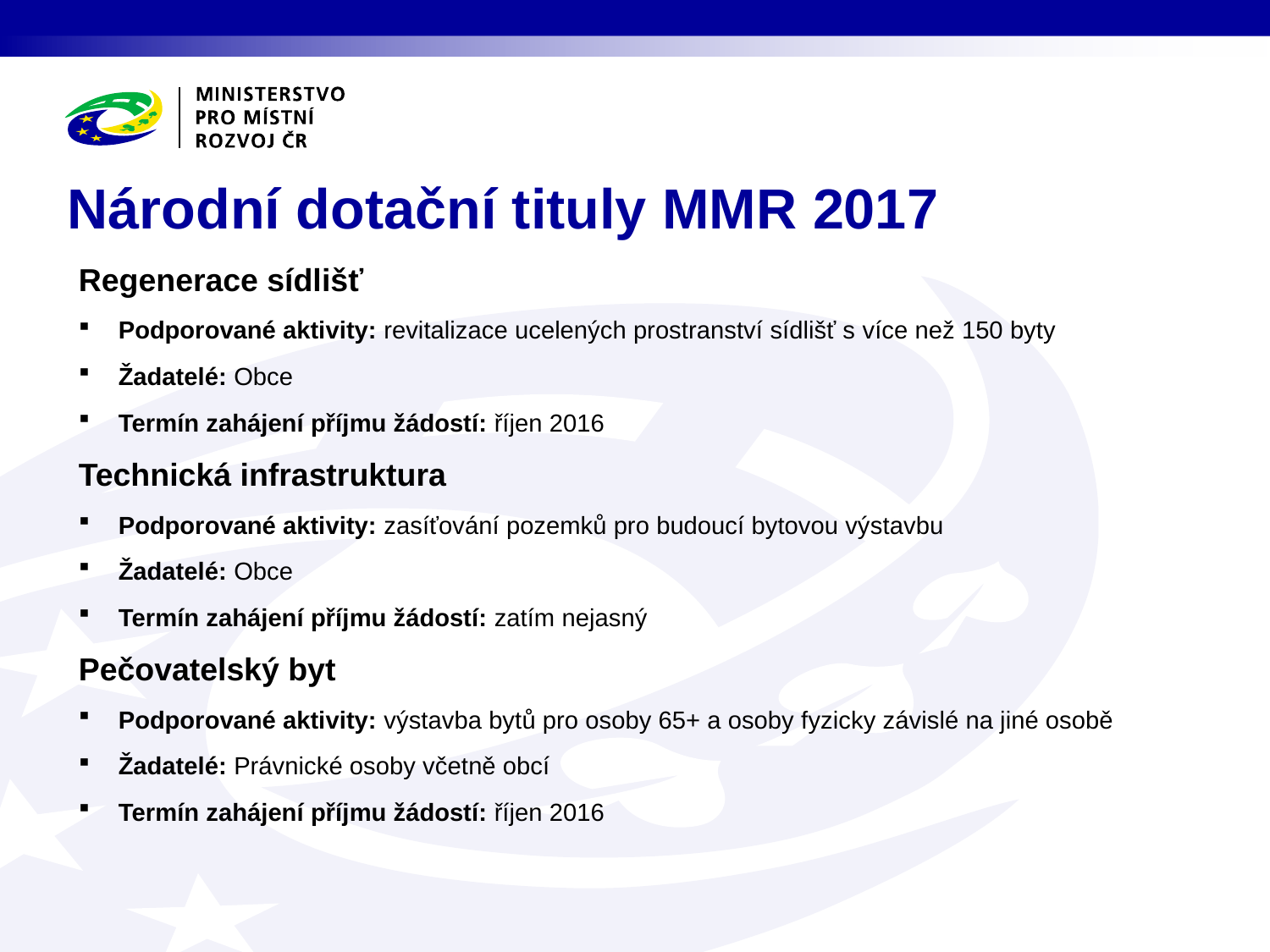

# Národní dotační tituly MMR 2017
Regenerace sídlišť
Podporované aktivity: revitalizace ucelených prostranství sídlišť s více než 150 byty
Žadatelé: Obce
Termín zahájení příjmu žádostí: říjen 2016
Technická infrastruktura
Podporované aktivity: zasíťování pozemků pro budoucí bytovou výstavbu
Žadatelé: Obce
Termín zahájení příjmu žádostí: zatím nejasný
Pečovatelský byt
Podporované aktivity: výstavba bytů pro osoby 65+ a osoby fyzicky závislé na jiné osobě
Žadatelé: Právnické osoby včetně obcí
Termín zahájení příjmu žádostí: říjen 2016